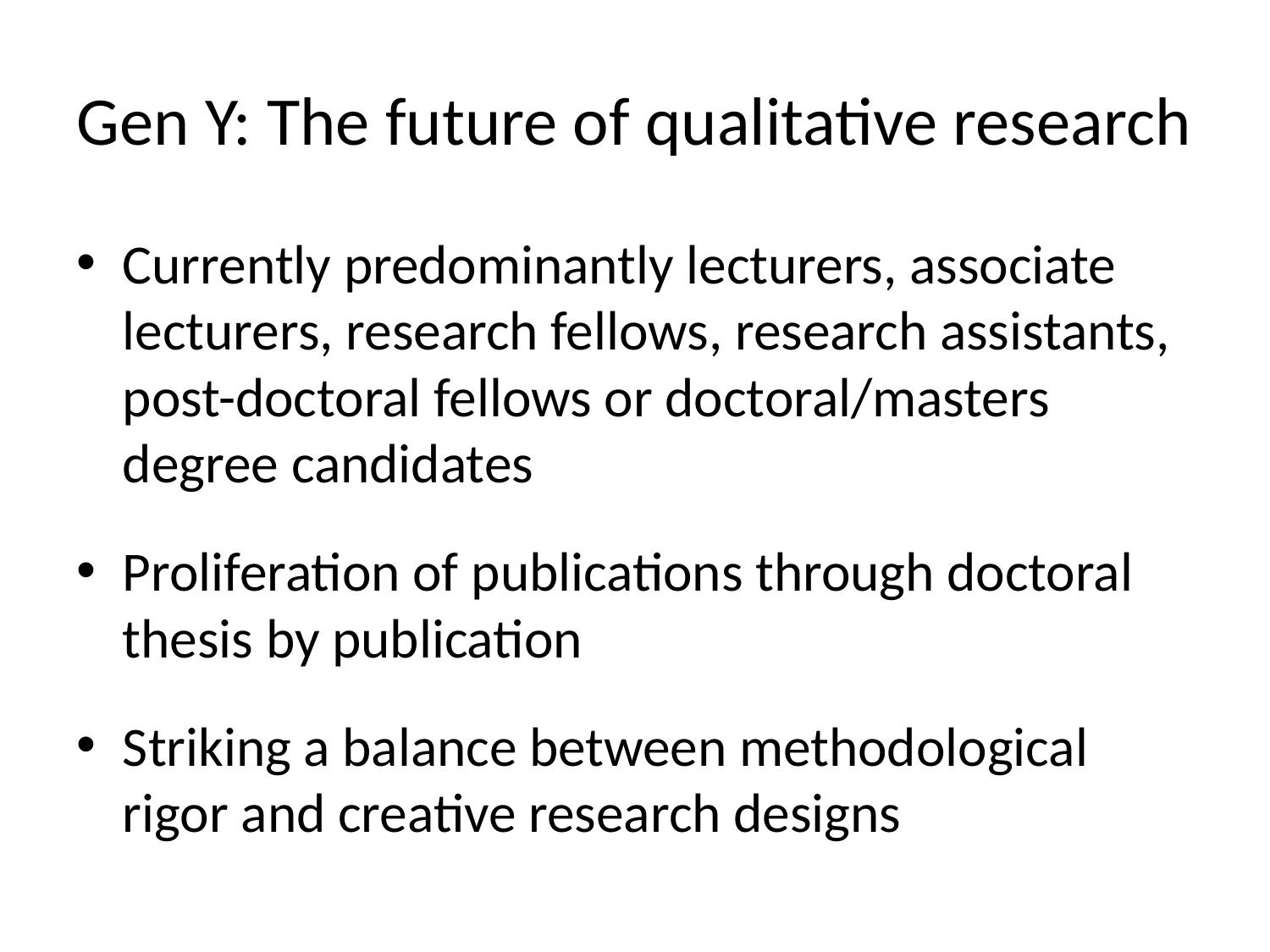

# Gen Y: The future of qualitative research
Currently predominantly lecturers, associate lecturers, research fellows, research assistants, post-doctoral fellows or doctoral/masters degree candidates
Proliferation of publications through doctoral thesis by publication
Striking a balance between methodological rigor and creative research designs